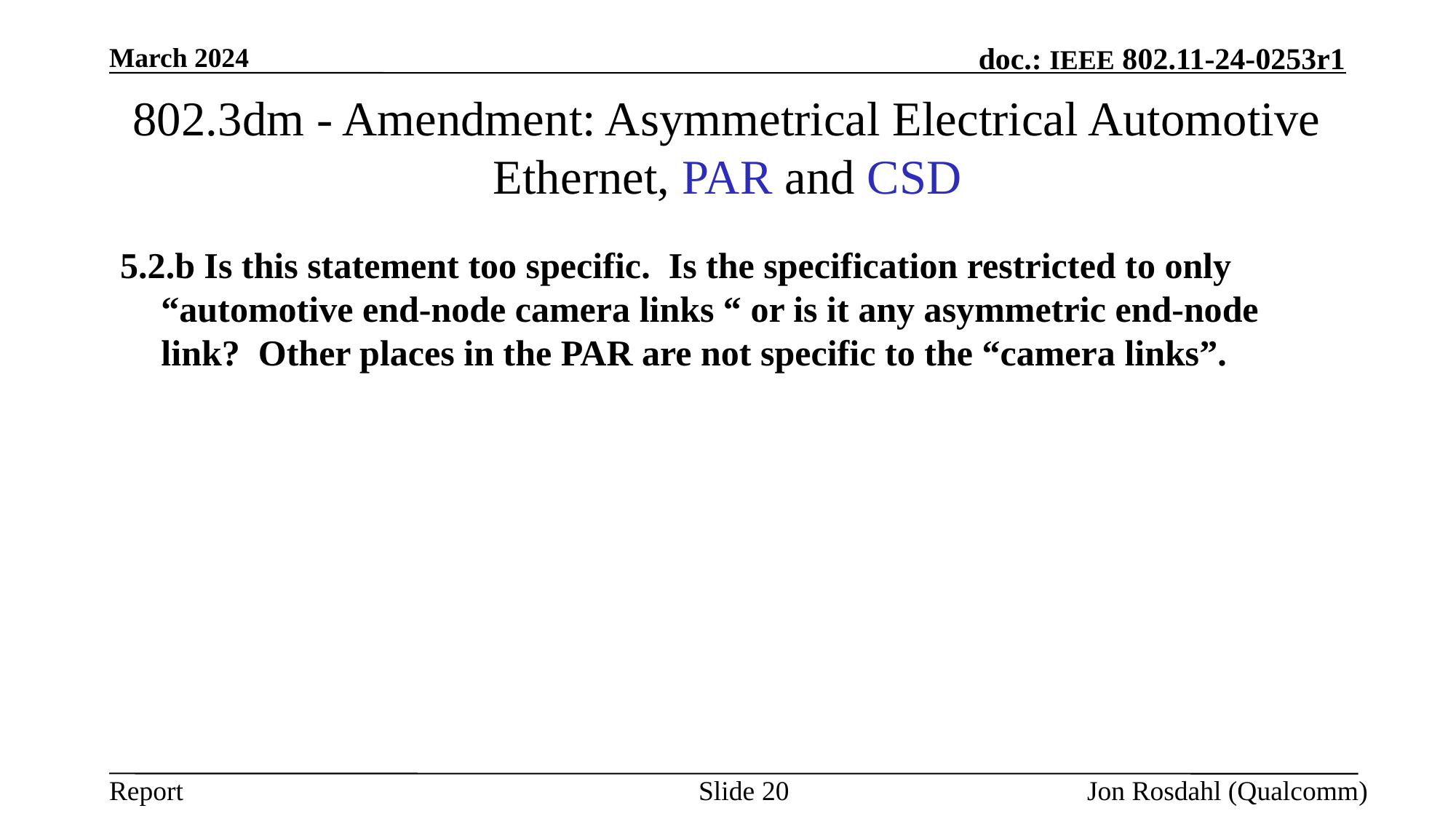

March 2024
# 802.3dm - Amendment: Asymmetrical Electrical Automotive Ethernet, PAR and CSD
5.2.b Is this statement too specific.  Is the specification restricted to only “automotive end-node camera links “ or is it any asymmetric end-node link?  Other places in the PAR are not specific to the “camera links”.

Slide 20
Jon Rosdahl (Qualcomm)